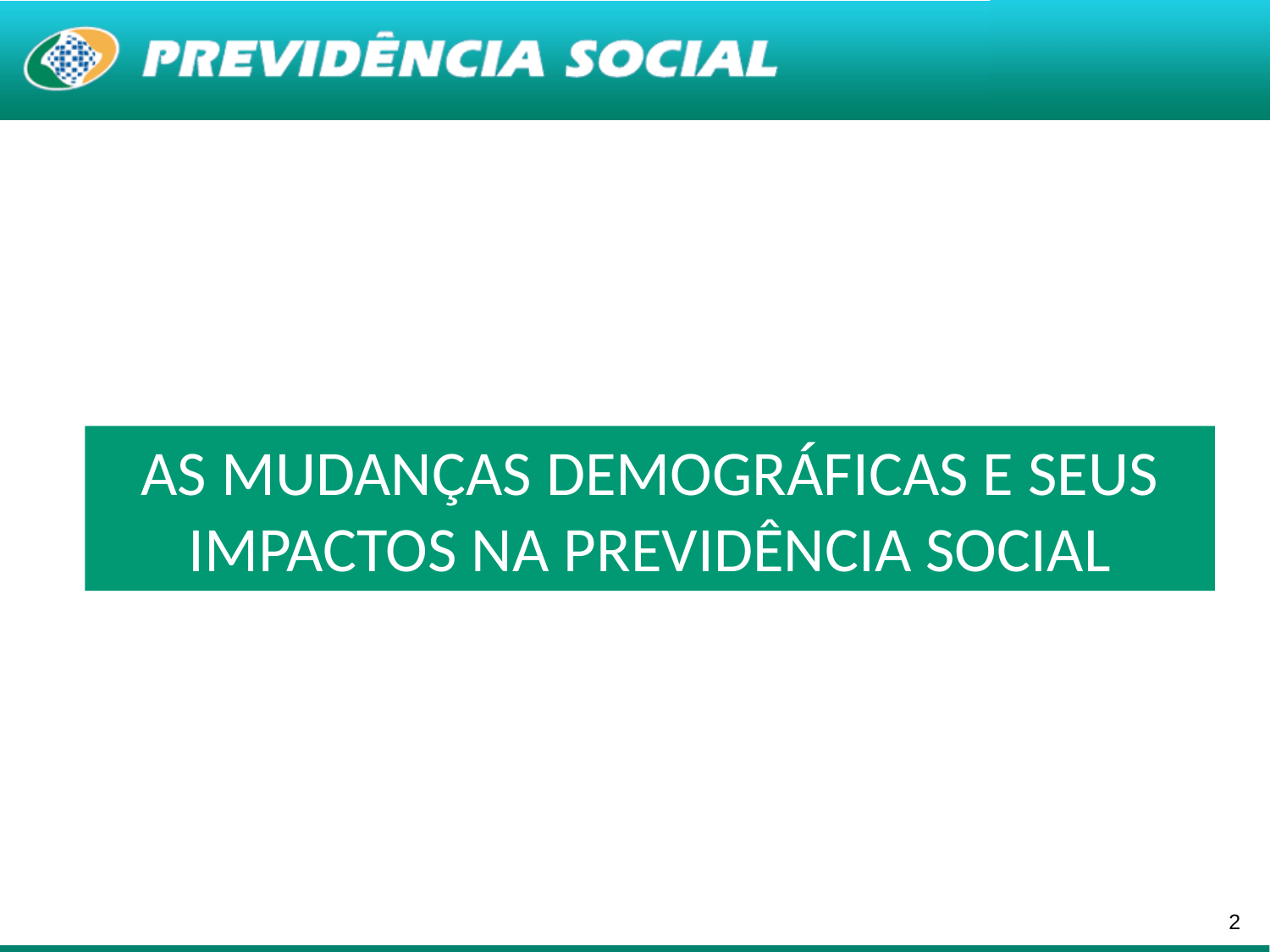

AS MUDANÇAS DEMOGRÁFICAS E SEUS IMPACTOS NA PREVIDÊNCIA SOCIAL